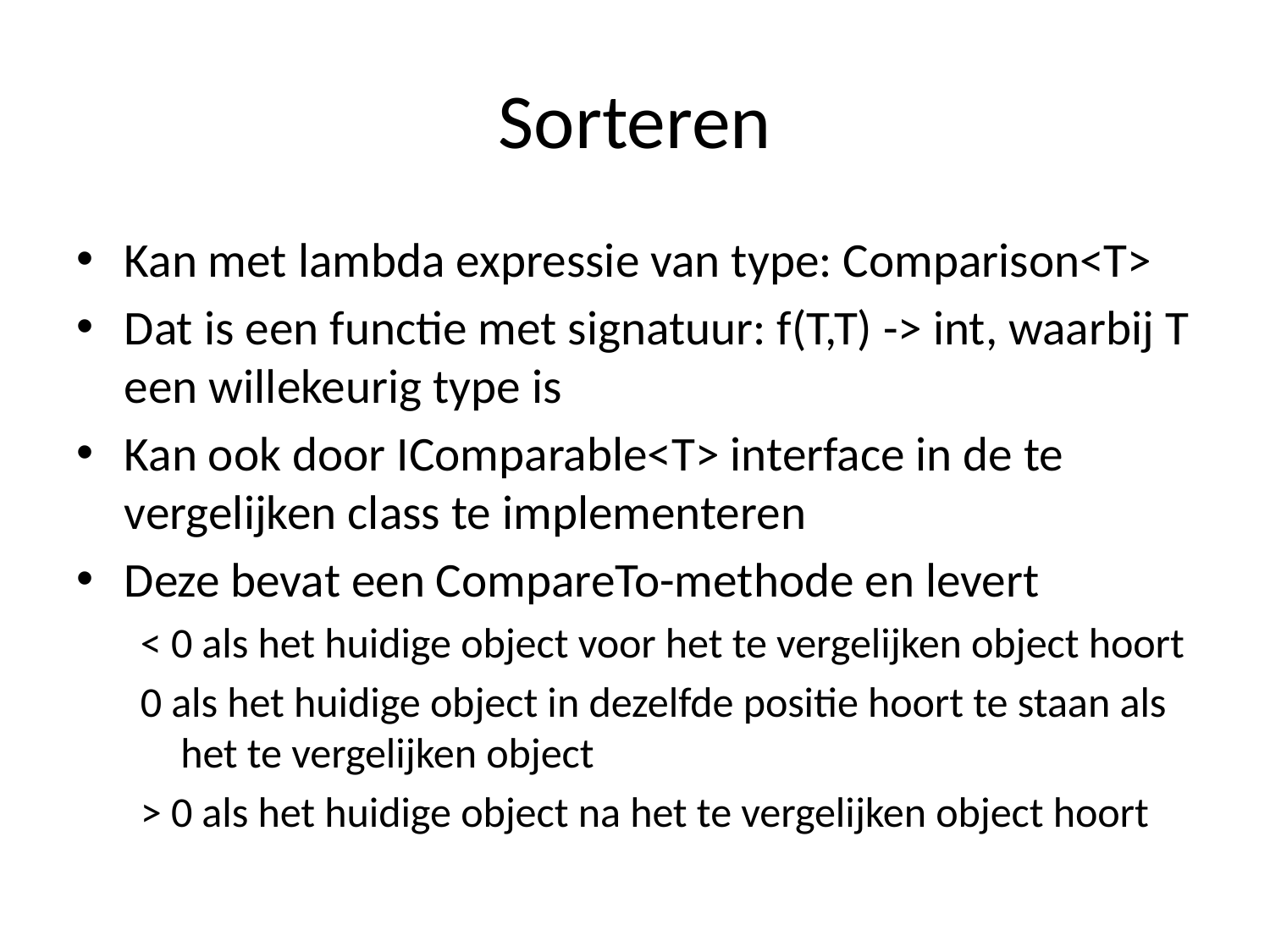

# Sorteren
Kan met lambda expressie van type: Comparison<T>
Dat is een functie met signatuur: f(T,T) -> int, waarbij T een willekeurig type is
Kan ook door IComparable<T> interface in de te vergelijken class te implementeren
Deze bevat een CompareTo-methode en levert
< 0 als het huidige object voor het te vergelijken object hoort
0 als het huidige object in dezelfde positie hoort te staan als het te vergelijken object
> 0 als het huidige object na het te vergelijken object hoort